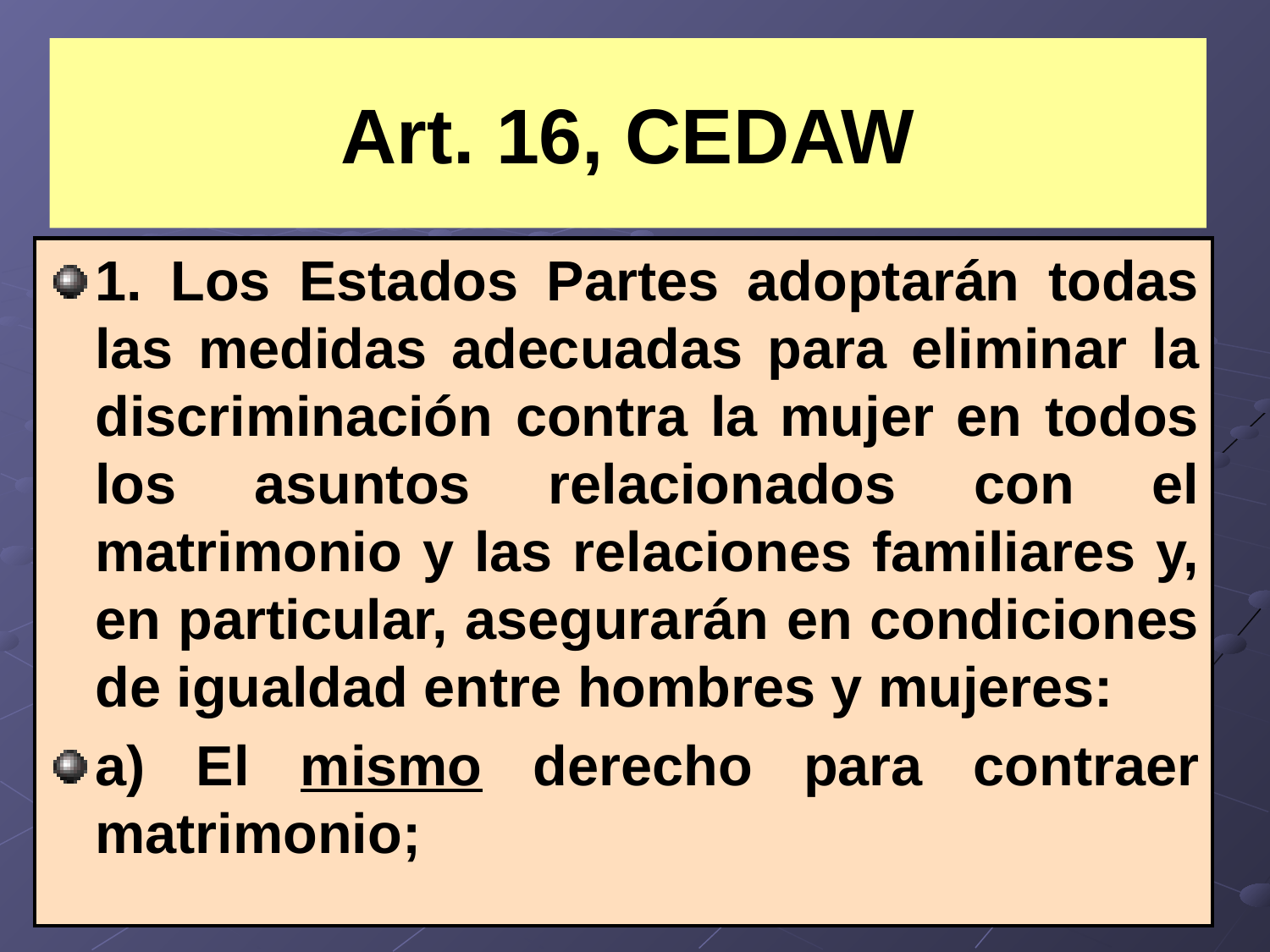

# Art. 16, CEDAW
1. Los Estados Partes adoptarán todas las medidas adecuadas para eliminar la discriminación contra la mujer en todos los asuntos relacionados con el matrimonio y las relaciones familiares y, en particular, asegurarán en condiciones de igualdad entre hombres y mujeres:
a) El mismo derecho para contraer matrimonio;